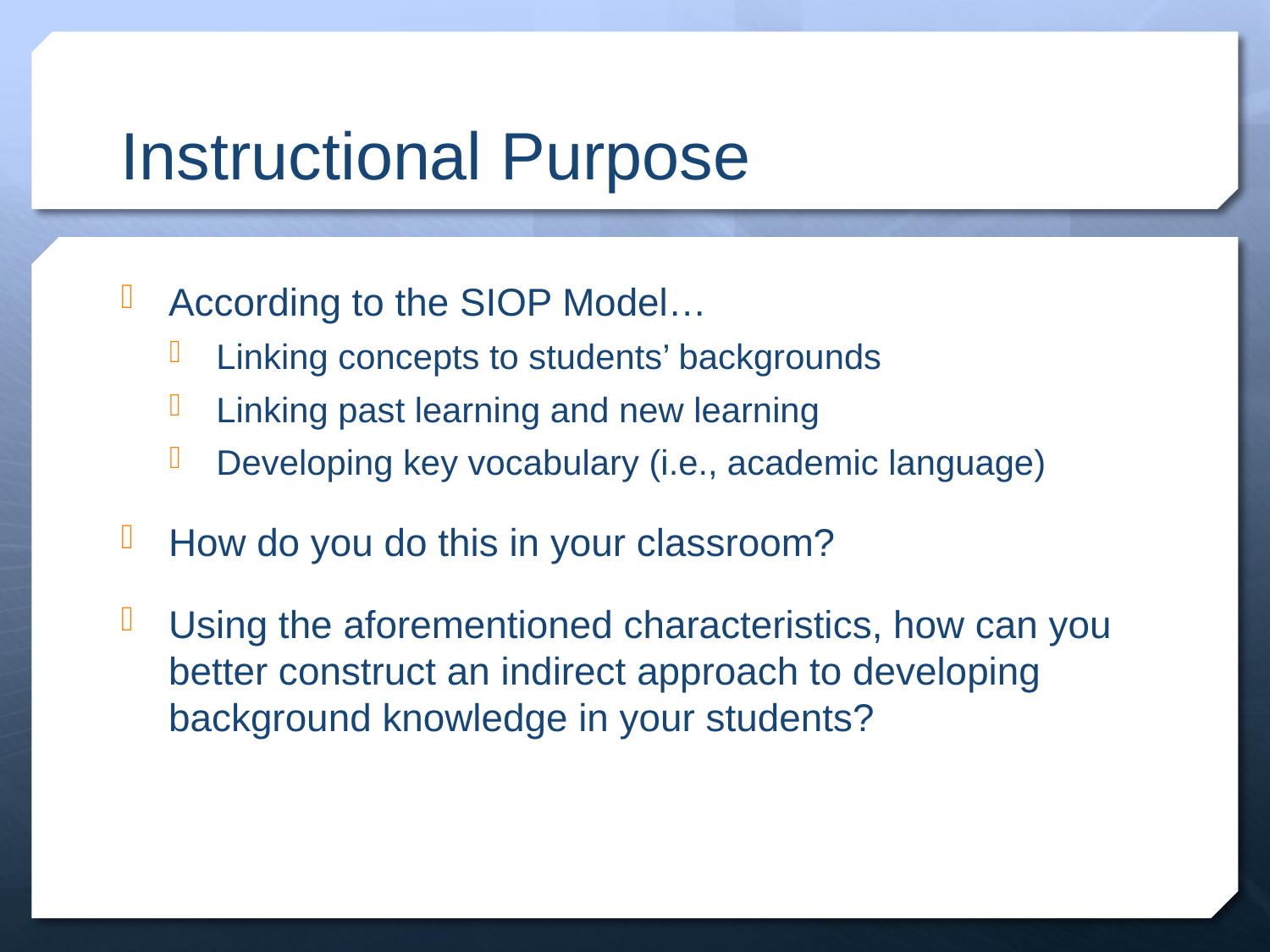

# Instructional Purpose
According to the SIOP Model…
Linking concepts to students’ backgrounds
Linking past learning and new learning
Developing key vocabulary (i.e., academic language)
How do you do this in your classroom?
Using the aforementioned characteristics, how can you better construct an indirect approach to developing background knowledge in your students?